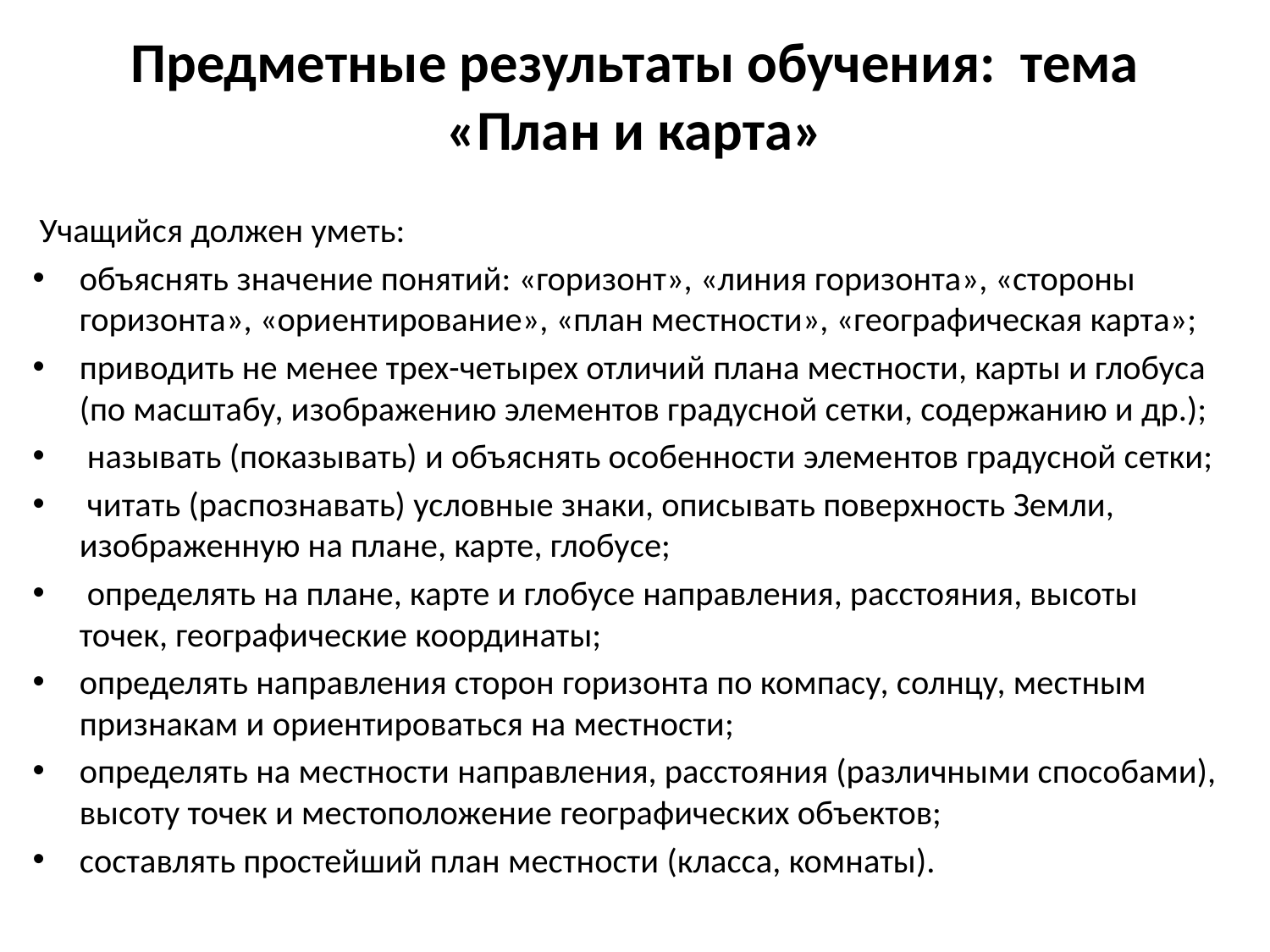

# Предметные результаты обучения:  тема «План и карта»

 Учащийся должен уметь:
объяснять значение понятий: «горизонт», «линия горизонта», «стороны горизонта», «ориентирование», «план местности», «географическая карта»;
приводить не менее трех-четырех отличий плана местности, карты и глобуса (по масштабу, изображению элементов градусной сетки, содержанию и др.);
 называть (показывать) и объяснять особенности элементов градусной сетки;
 читать (распознавать) условные знаки, описывать поверхность Земли, изображенную на плане, карте, глобусе;
 определять на плане, карте и глобусе направления, расстояния, высоты точек, географические координаты;
определять направления сторон горизонта по компасу, солнцу, местным признакам и ориентироваться на местности;
определять на местности направления, расстояния (различными способами), высоту точек и местоположение географических объектов;
составлять простейший план местности (класса, комнаты).